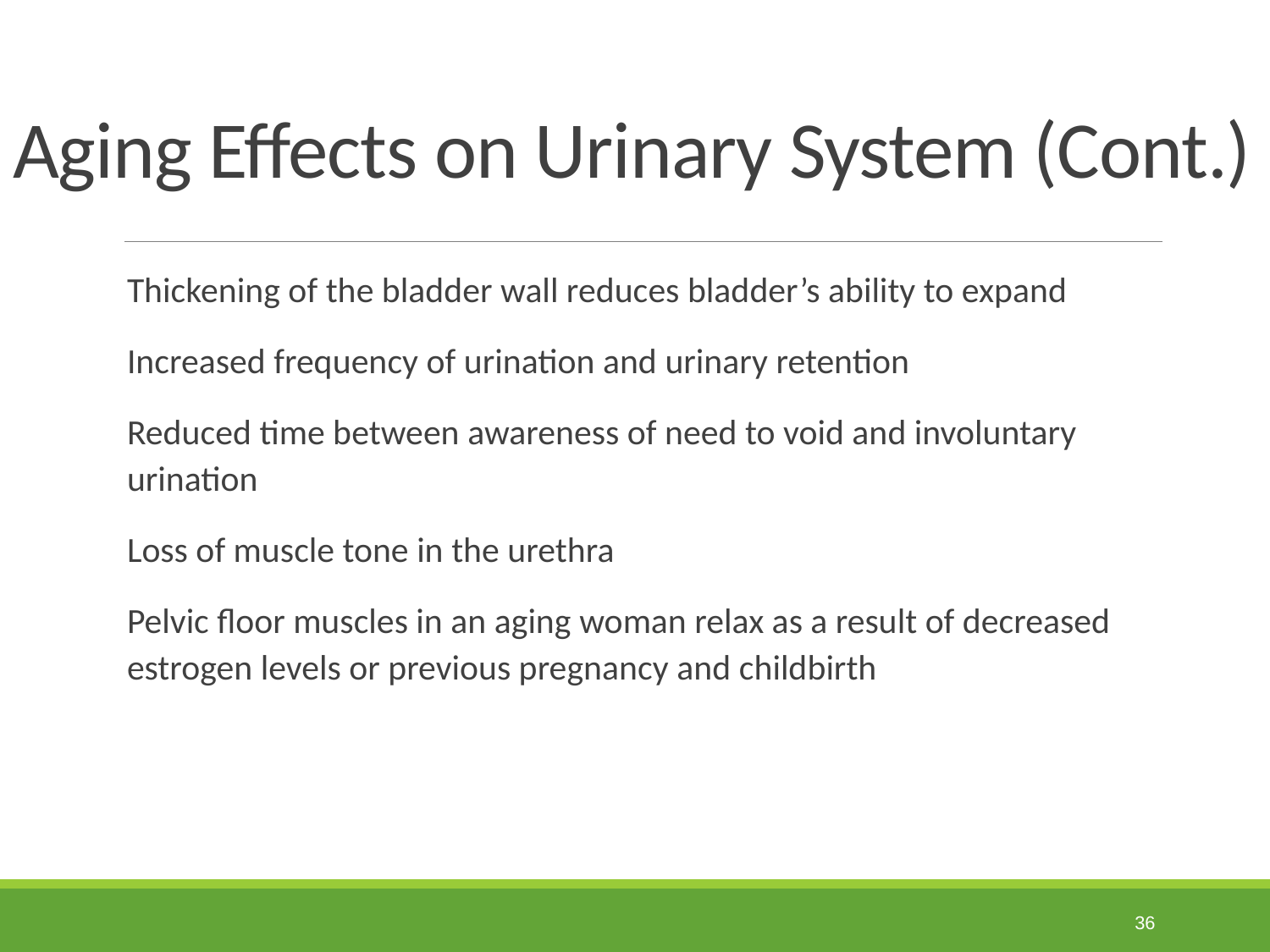

# Aging Effects on Urinary System (Cont.)
Thickening of the bladder wall reduces bladder’s ability to expand
Increased frequency of urination and urinary retention
Reduced time between awareness of need to void and involuntary urination
Loss of muscle tone in the urethra
Pelvic floor muscles in an aging woman relax as a result of decreased estrogen levels or previous pregnancy and childbirth
 36